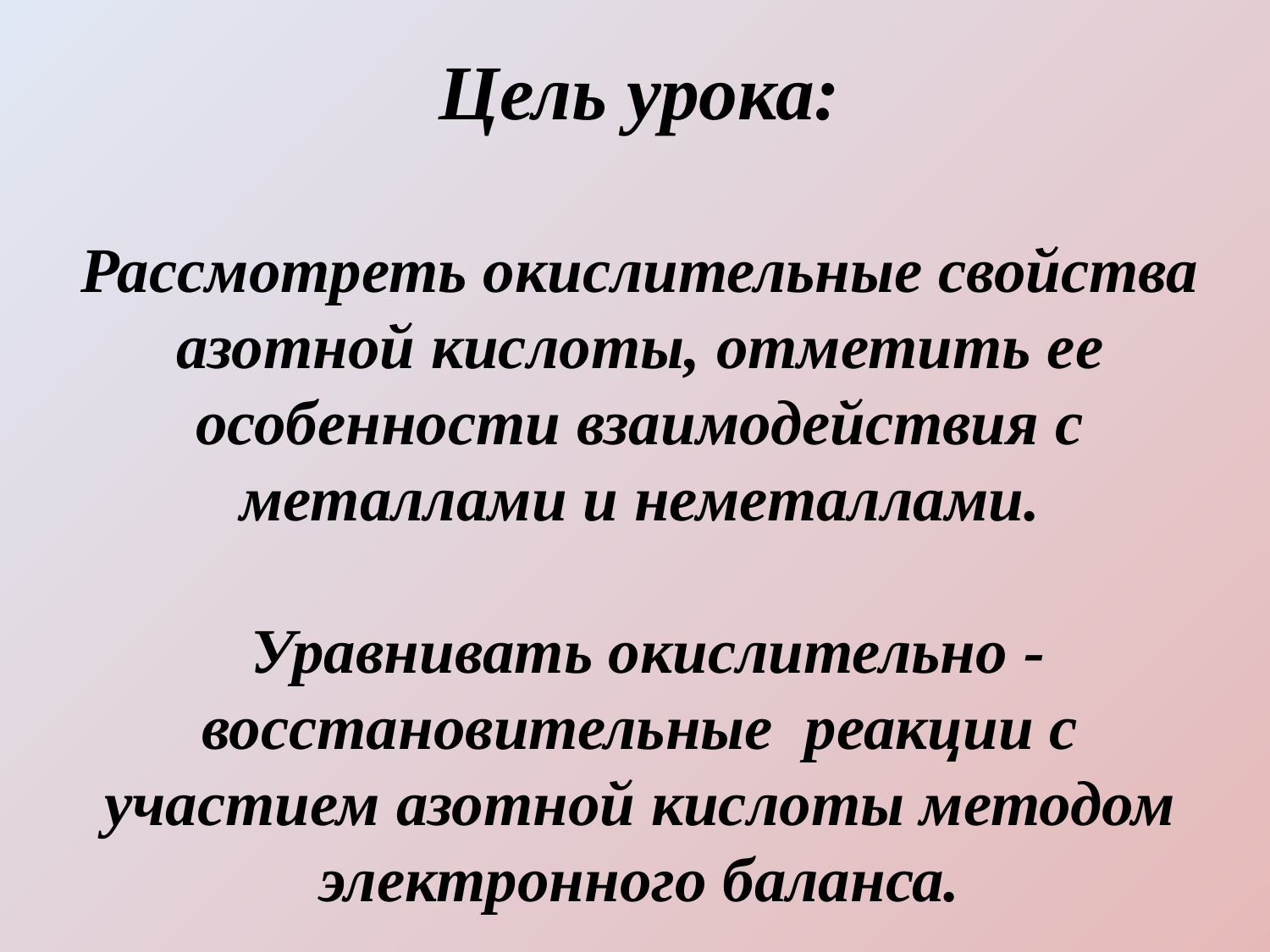

Цель урока:

Рассмотреть окислительные свойства азотной кислоты, отметить ее особенности взаимодействия с металлами и неметаллами.
 Уравнивать окислительно -восстановительные  реакции с участием азотной кислоты методом электронного баланса.